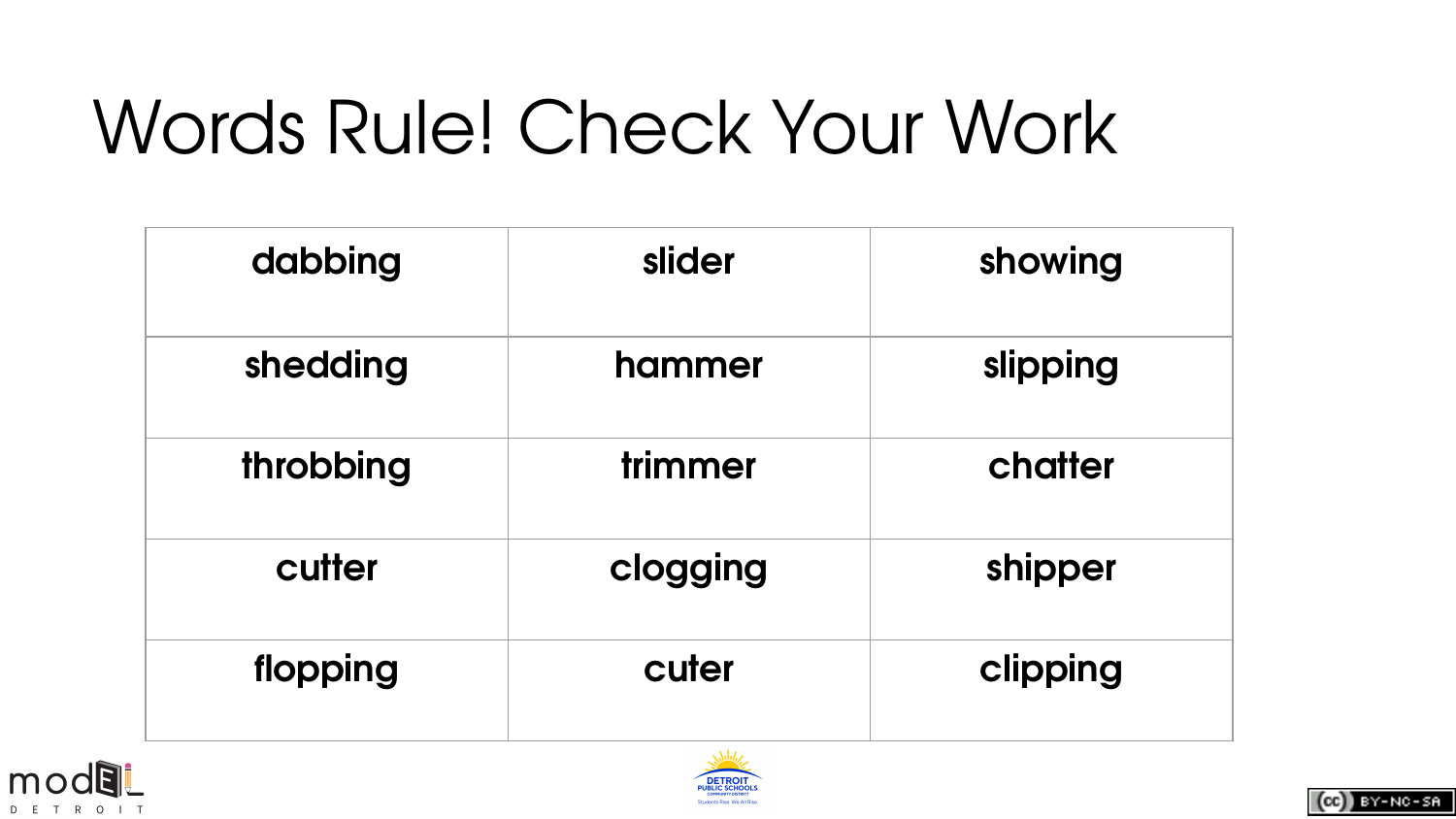

# Words Rule! Check Your Work

| dabbing | slider | showing |
| --- | --- | --- |
| shedding | hammer | slipping |
| throbbing | trimmer | chatter |
| cutter | clogging | shipper |
| flopping | cuter | clipping |